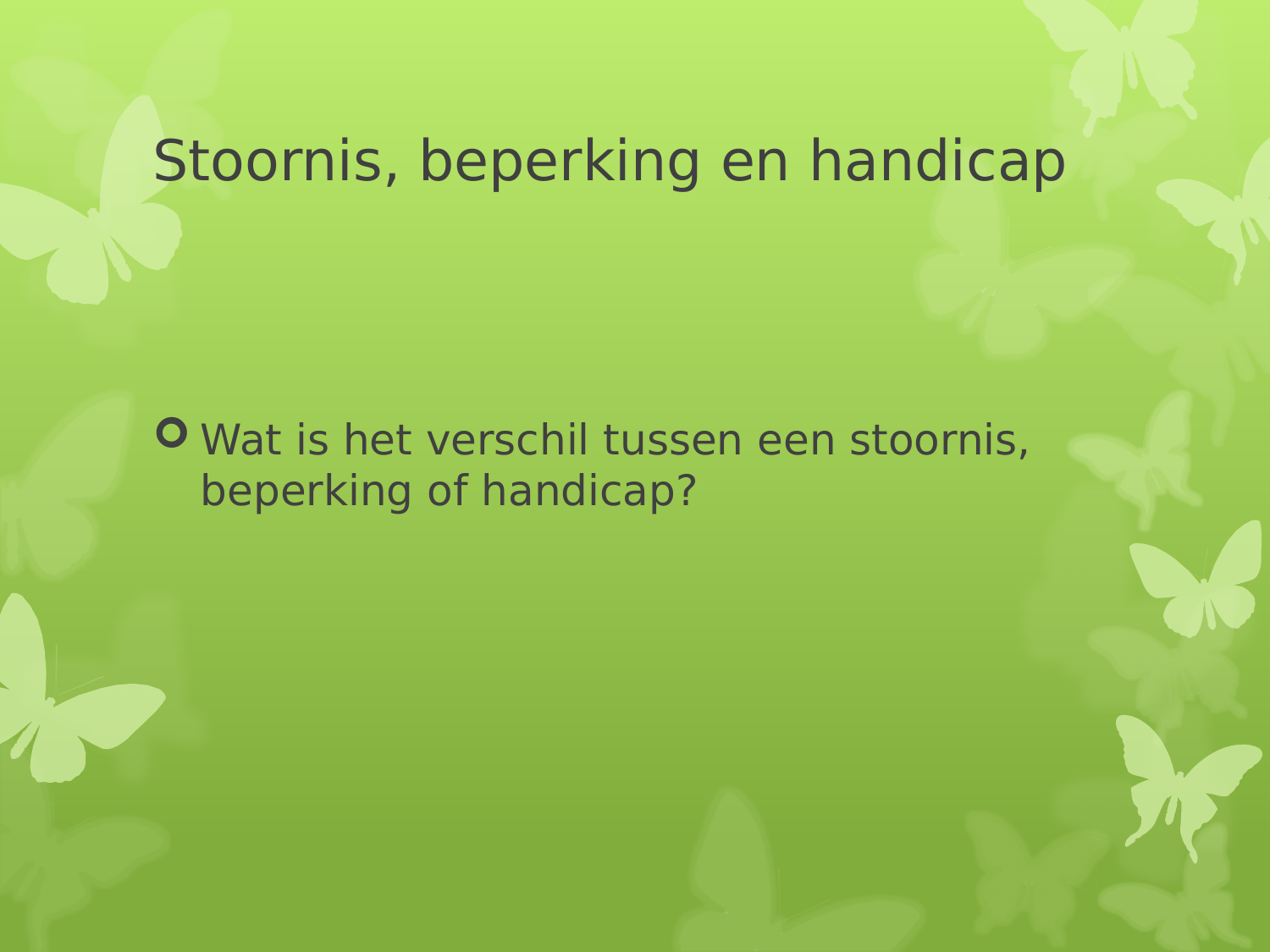

# Stoornis, beperking en handicap

Wat is het verschil tussen een stoornis, beperking of handicap?